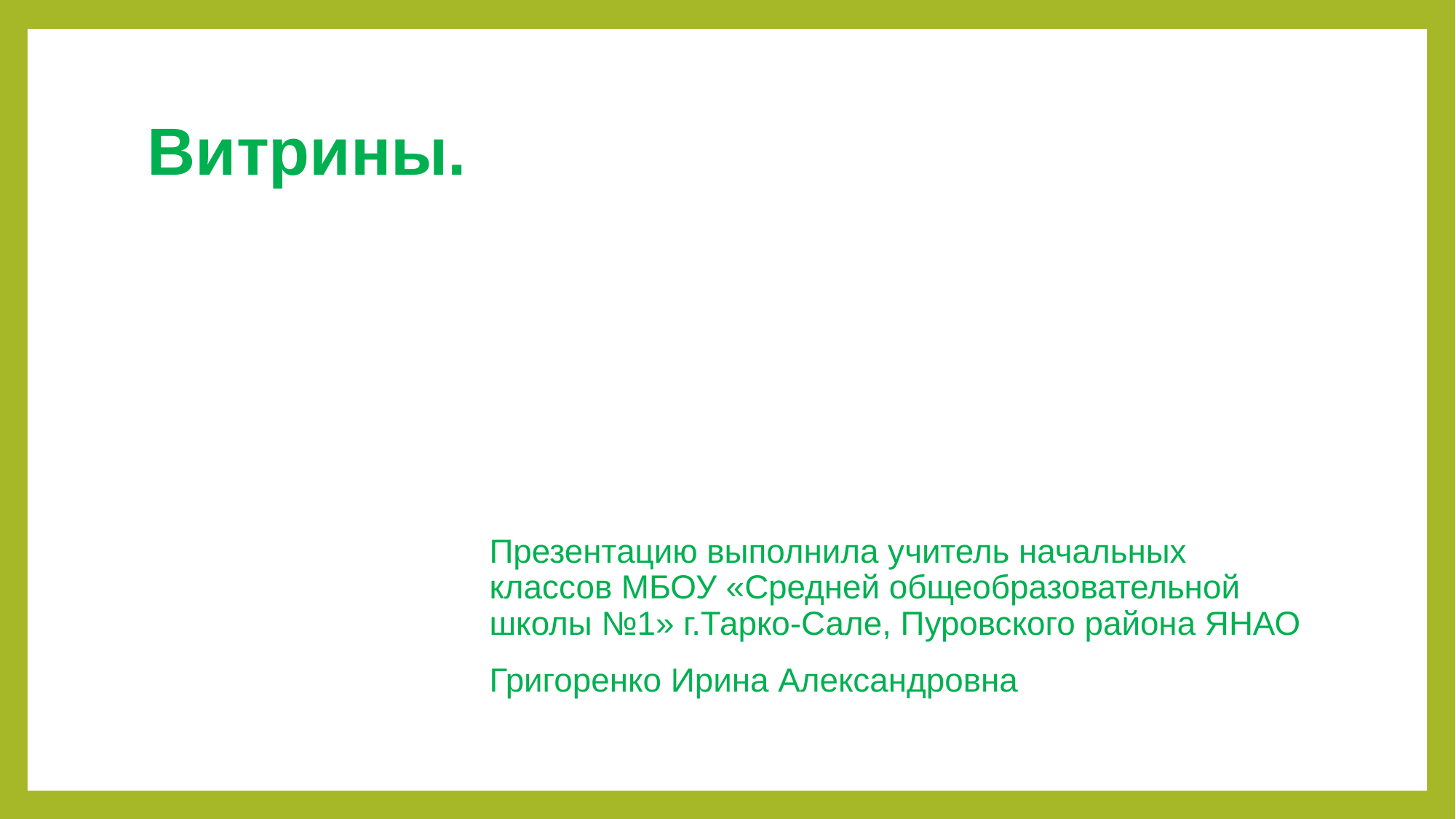

# Витрины.
Презентацию выполнила учитель начальных классов МБОУ «Средней общеобразовательной школы №1» г.Тарко-Сале, Пуровского района ЯНАО
Григоренко Ирина Александровна